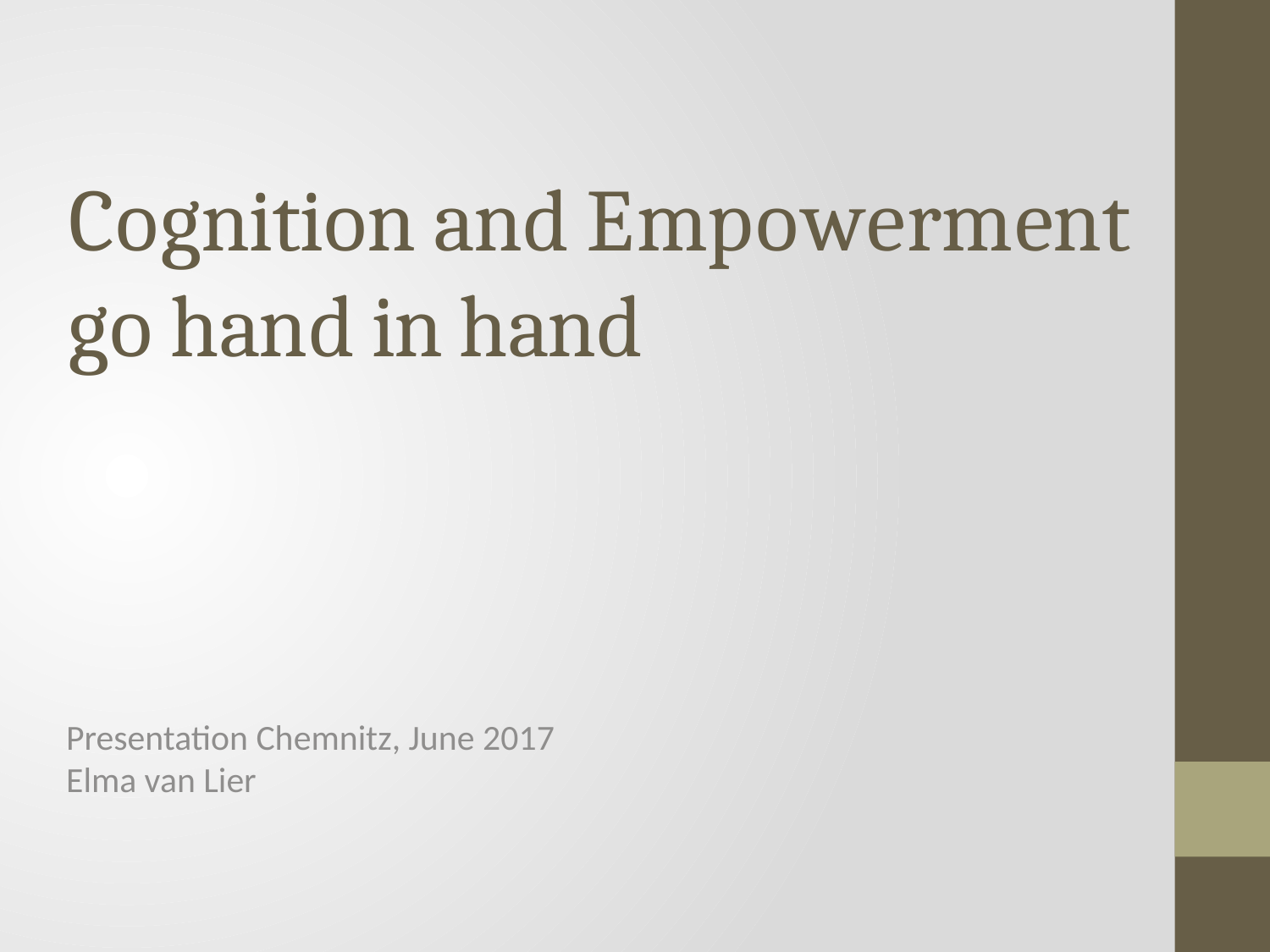

# Cognition and Empowerment go hand in hand
Presentation Chemnitz, June 2017
Elma van Lier